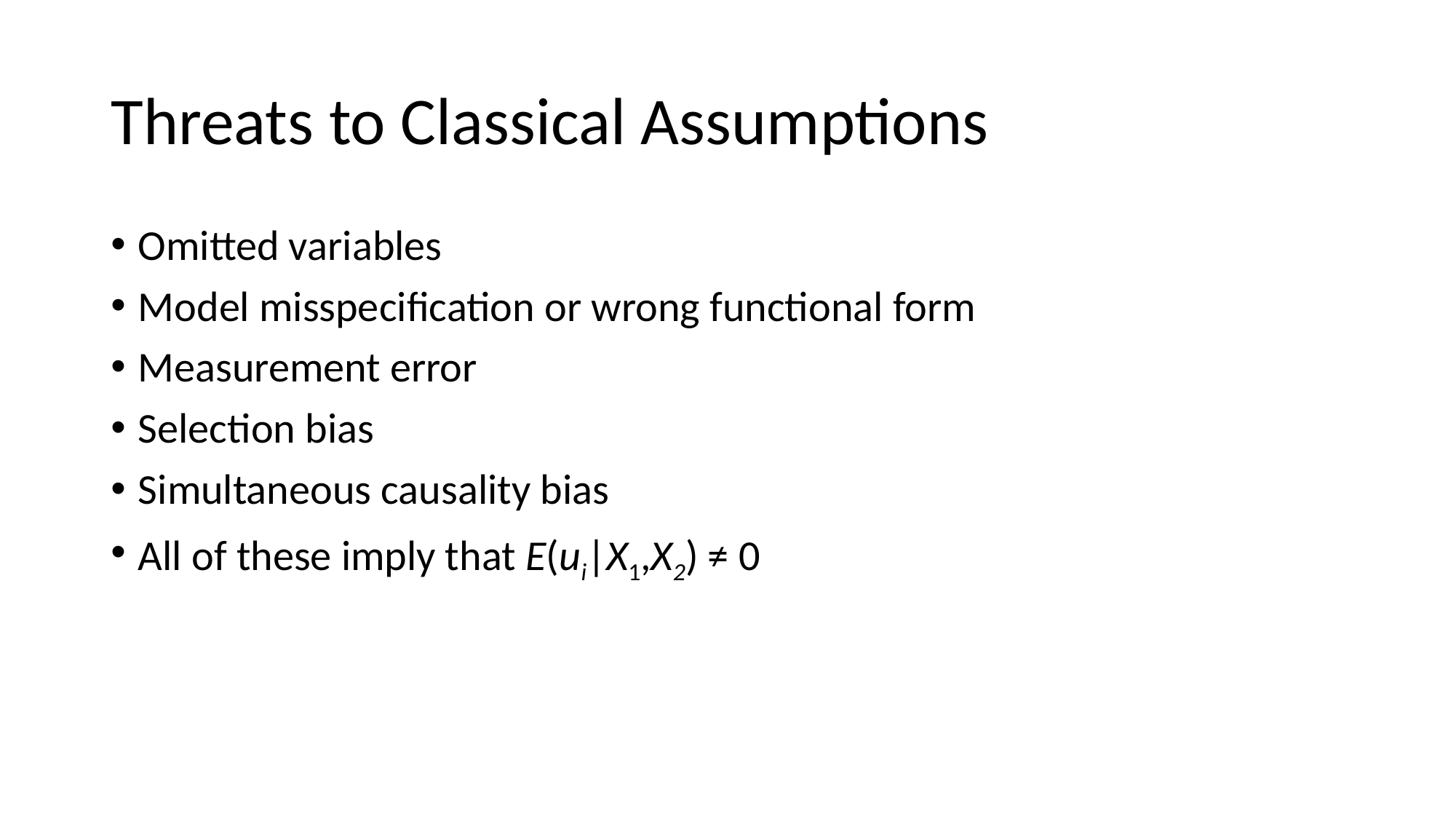

# Threats to Classical Assumptions
Omitted variables
Model misspecification or wrong functional form
Measurement error
Selection bias
Simultaneous causality bias
All of these imply that E(ui|X1,X2) ≠ 0